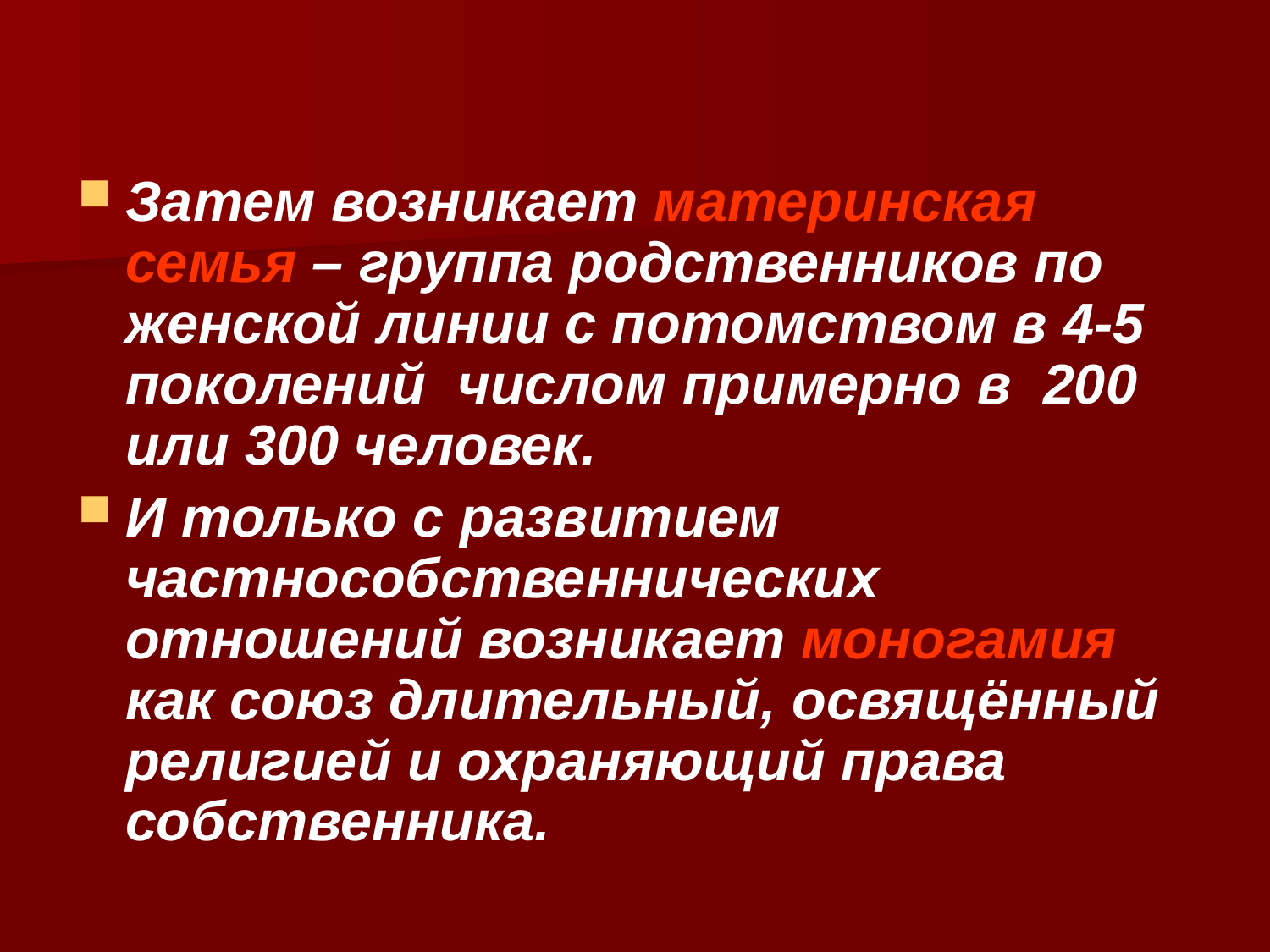

Затем возникает материнская семья – группа родственников по  женской линии с потомством в 4-5 поколений  числом примерно в  200 или 300 человек.
И только с развитием частнособственнических  отношений возникает моногамия как союз длительный, освящённый религией и охраняющий права собственника.